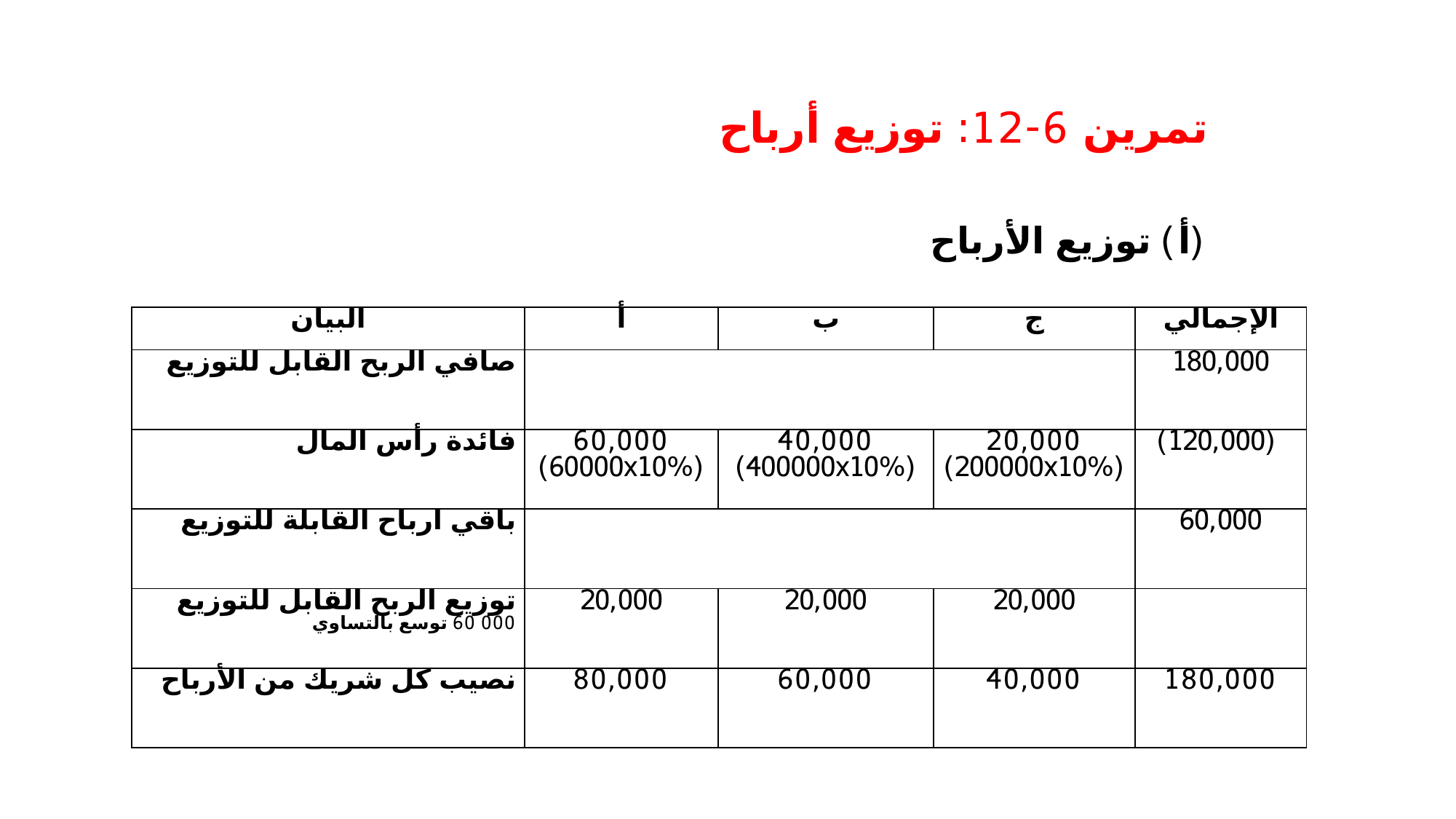

تمرين 6-12: توزيع أرباح

(أ) توزيع الأرباح
| البيان | أ | ب | ج | الإجمالي |
| --- | --- | --- | --- | --- |
| صافي الربح القابل للتوزيع |  |  |  | 180,000 |
| فائدة رأس المال | 60,000 (60000x10%) | 40,000 (400000x10%) | 20,000 (200000x10%) | (120,000) |
| باقي ارباح القابلة للتوزيع |  |  |  | 60,000 |
| توزيع الربح القابل للتوزيع 000 60 توسع بالتساوي | 20,000 | 20,000 | 20,000 |  |
| نصيب كل شريك من الأرباح | 80,000 | 60,000 | 40,000 | 180,000 |